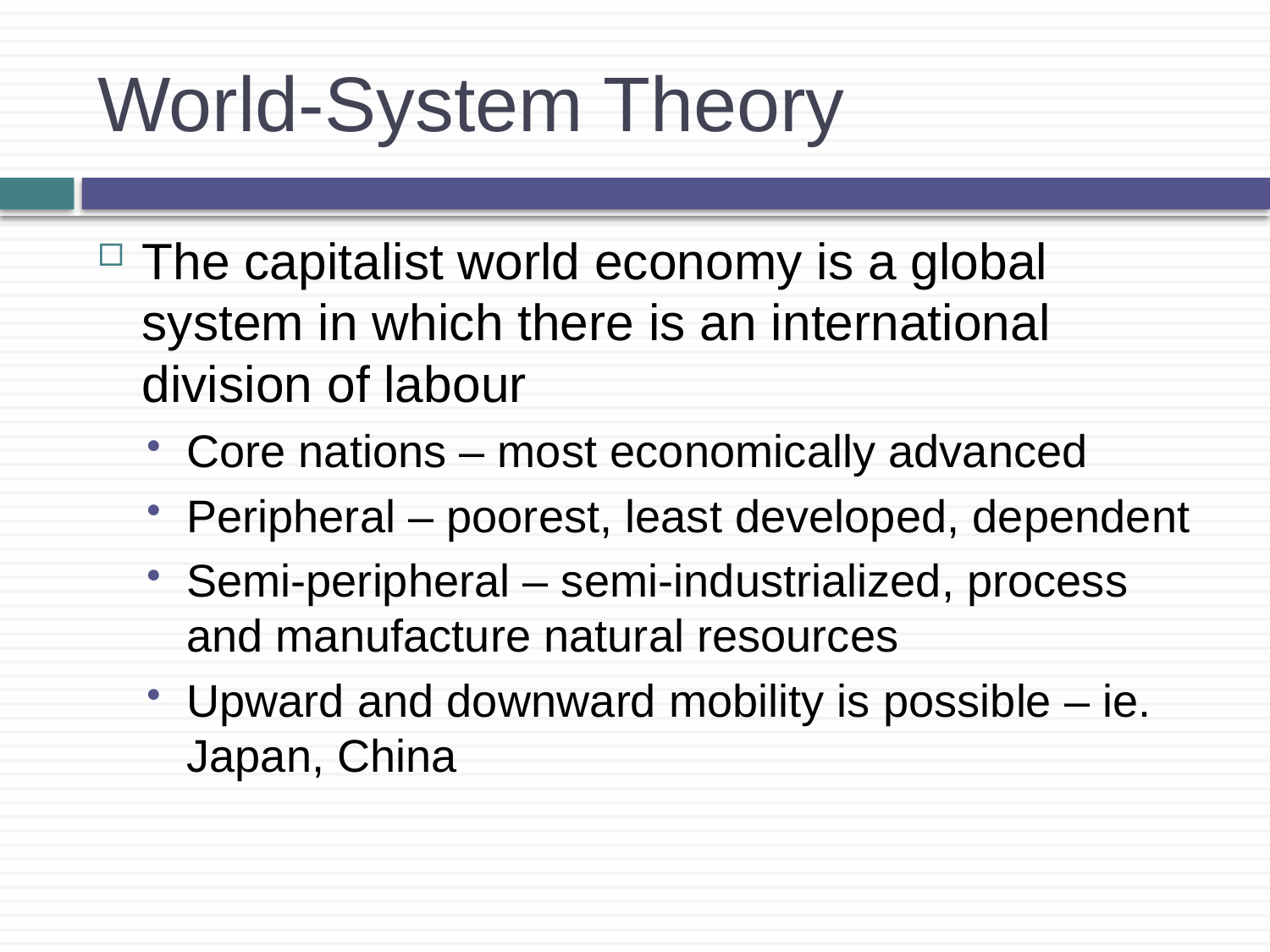

# World-System Theory
The capitalist world economy is a global system in which there is an international division of labour
Core nations – most economically advanced
Peripheral – poorest, least developed, dependent
Semi-peripheral – semi-industrialized, process and manufacture natural resources
Upward and downward mobility is possible – ie. Japan, China